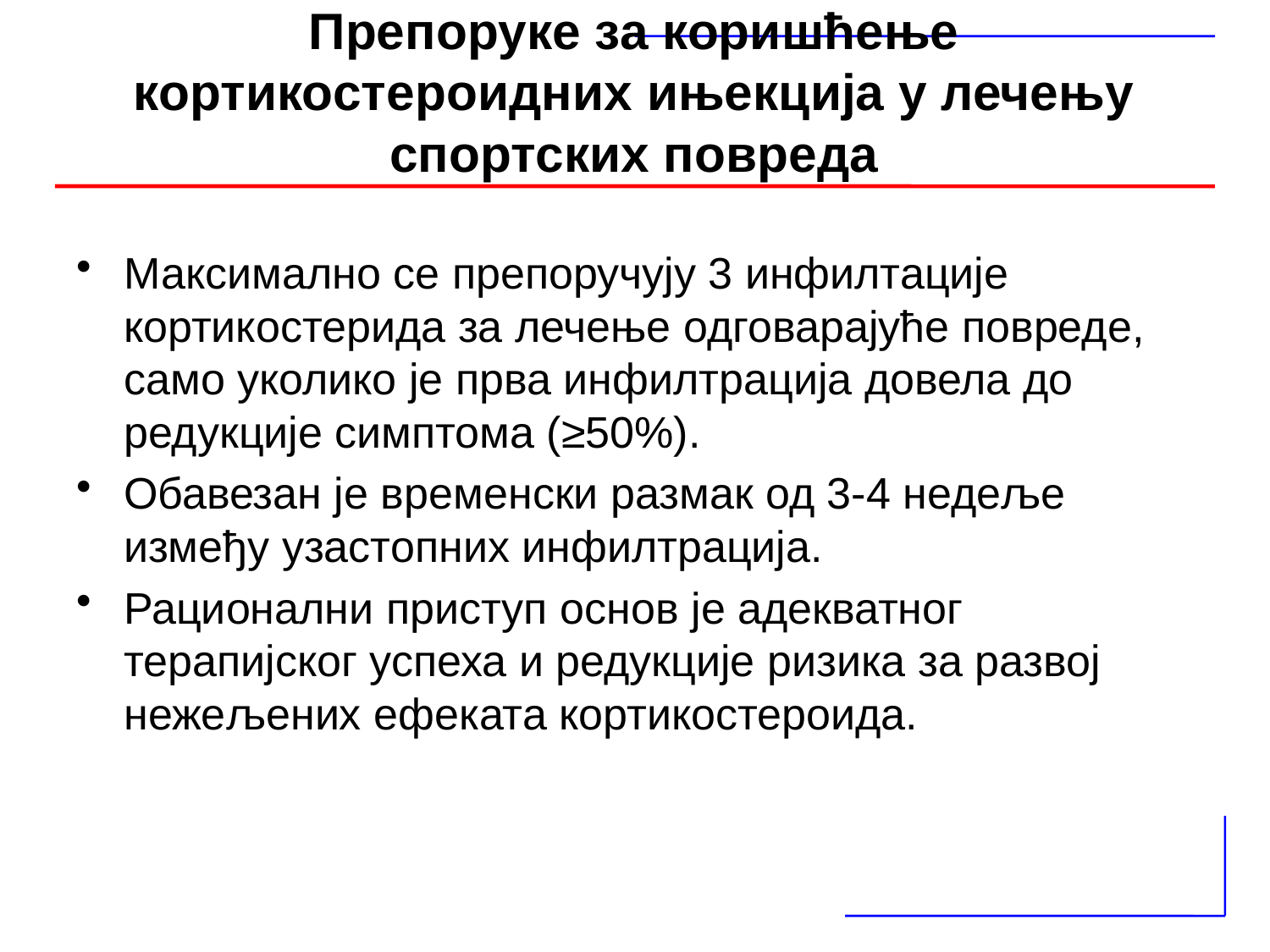

# Препоруке за коришћење кортикостероидних ињекција у лечењу спортских повреда
Максимално се препоручују 3 инфилтације кортикостерида за лечење одговарајуће повреде, само уколико је прва инфилтрација довела до редукције симптома (≥50%).
Обавезан је временски размак од 3-4 недеље између узастопних инфилтрација.
Рационални приступ основ је адекватног терапијског успеха и редукције ризика за развој нежељених ефеката кортикостероида.